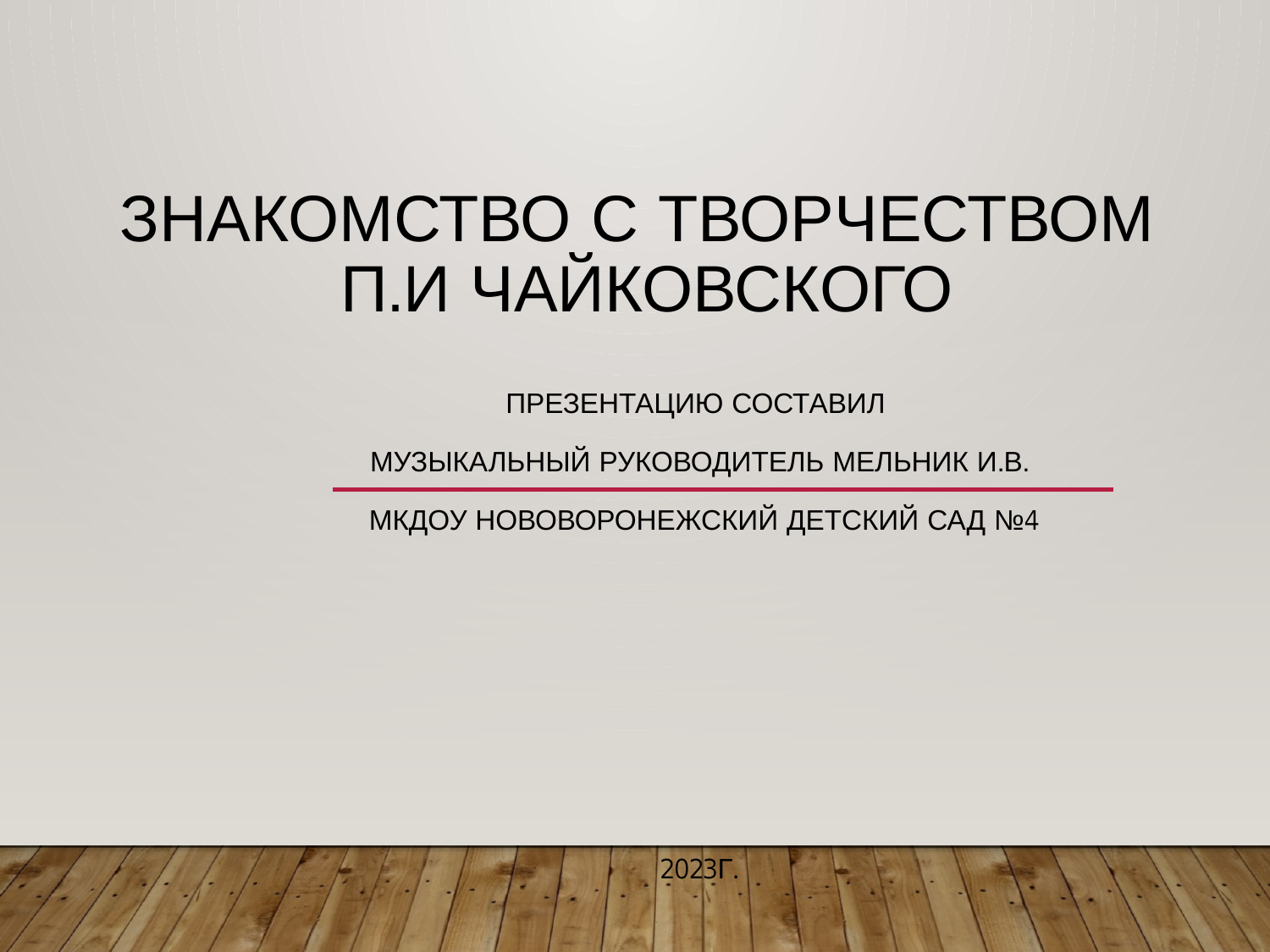

# Знакомство с творчеством П.И ЧАЙКОВСКОГО
Презентацию составил
музыкальный руководитель Мельник И.В.
 МКДОУ Нововоронежский детский сад №4

2023г.